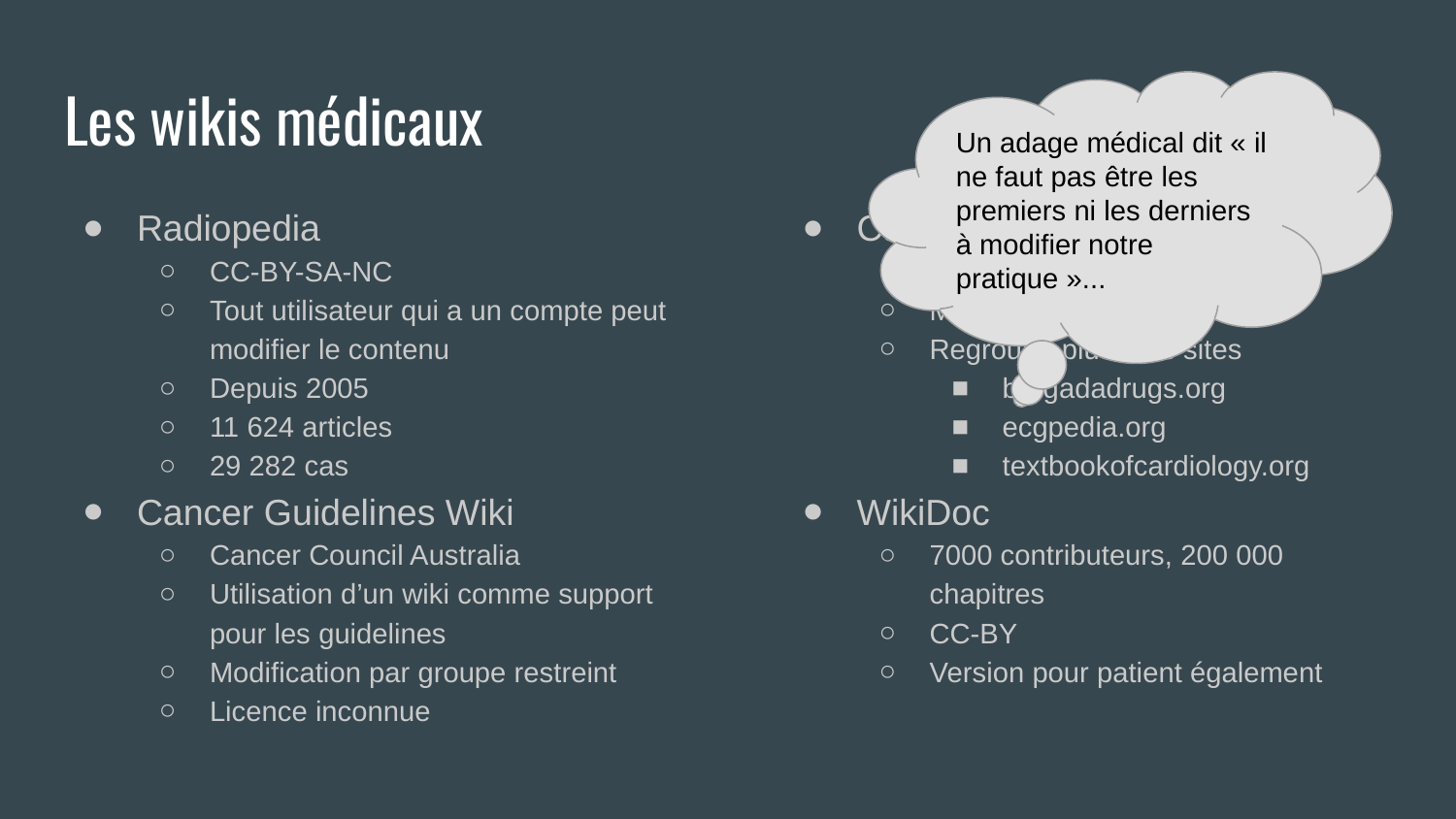

# Les wikis médicaux
Un adage médical dit « il ne faut pas être les premiers ni les derniers à modifier notre pratique »...
Radiopedia
CC-BY-SA-NC
Tout utilisateur qui a un compte peut modifier le contenu
Depuis 2005
11 624 articles
29 282 cas
Cancer Guidelines Wiki
Cancer Council Australia
Utilisation d’un wiki comme support pour les guidelines
Modification par groupe restreint
Licence inconnue

CardioNetworks.org
CC-BY-SA-NC
Modification groupe restreint
Regroupe plusieurs sites
brugadadrugs.org
ecgpedia.org
textbookofcardiology.org
WikiDoc
7000 contributeurs, 200 000 chapitres
CC-BY
Version pour patient également